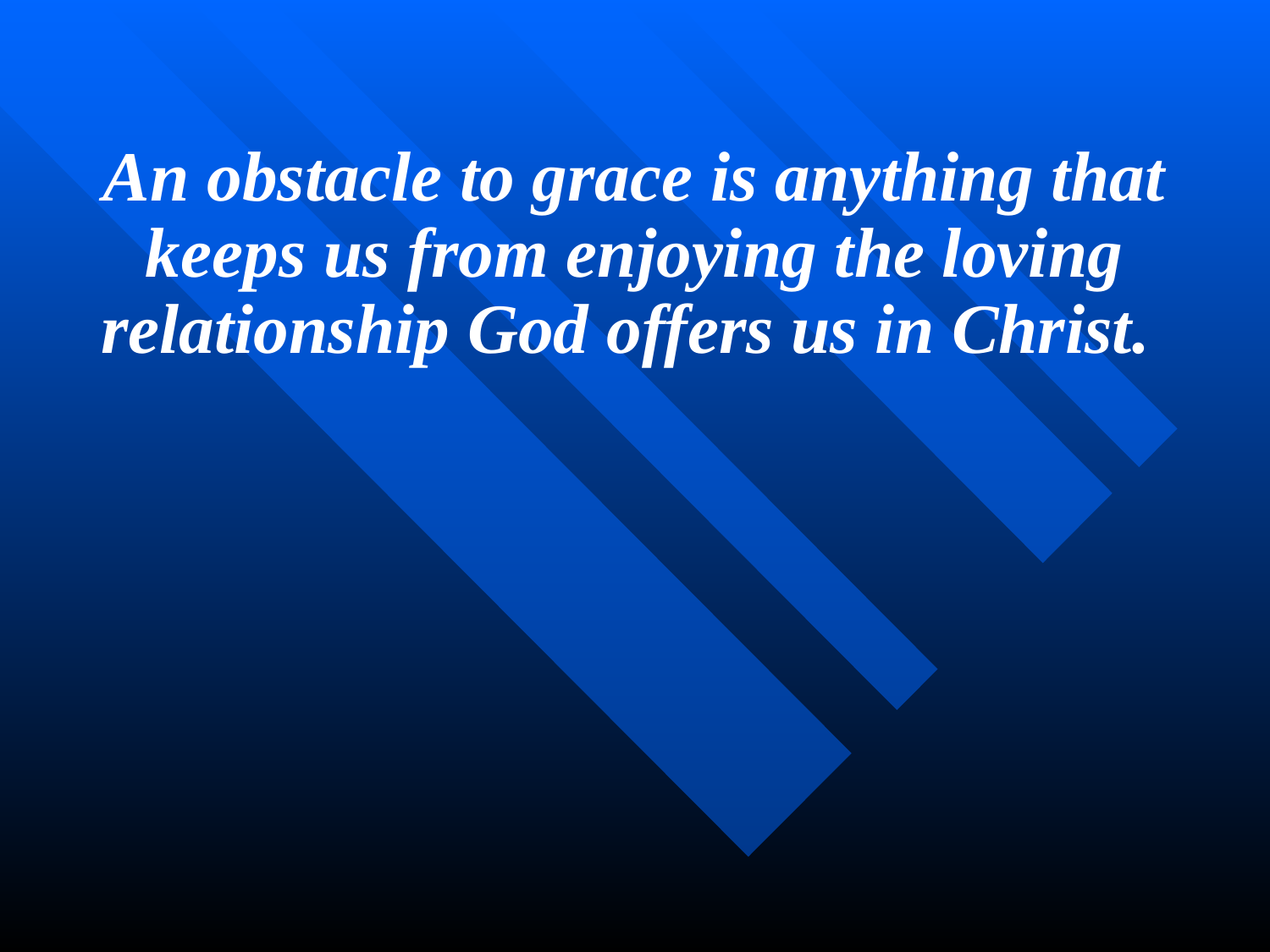

An obstacle to grace is anything that keeps us from enjoying the loving relationship God offers us in Christ.